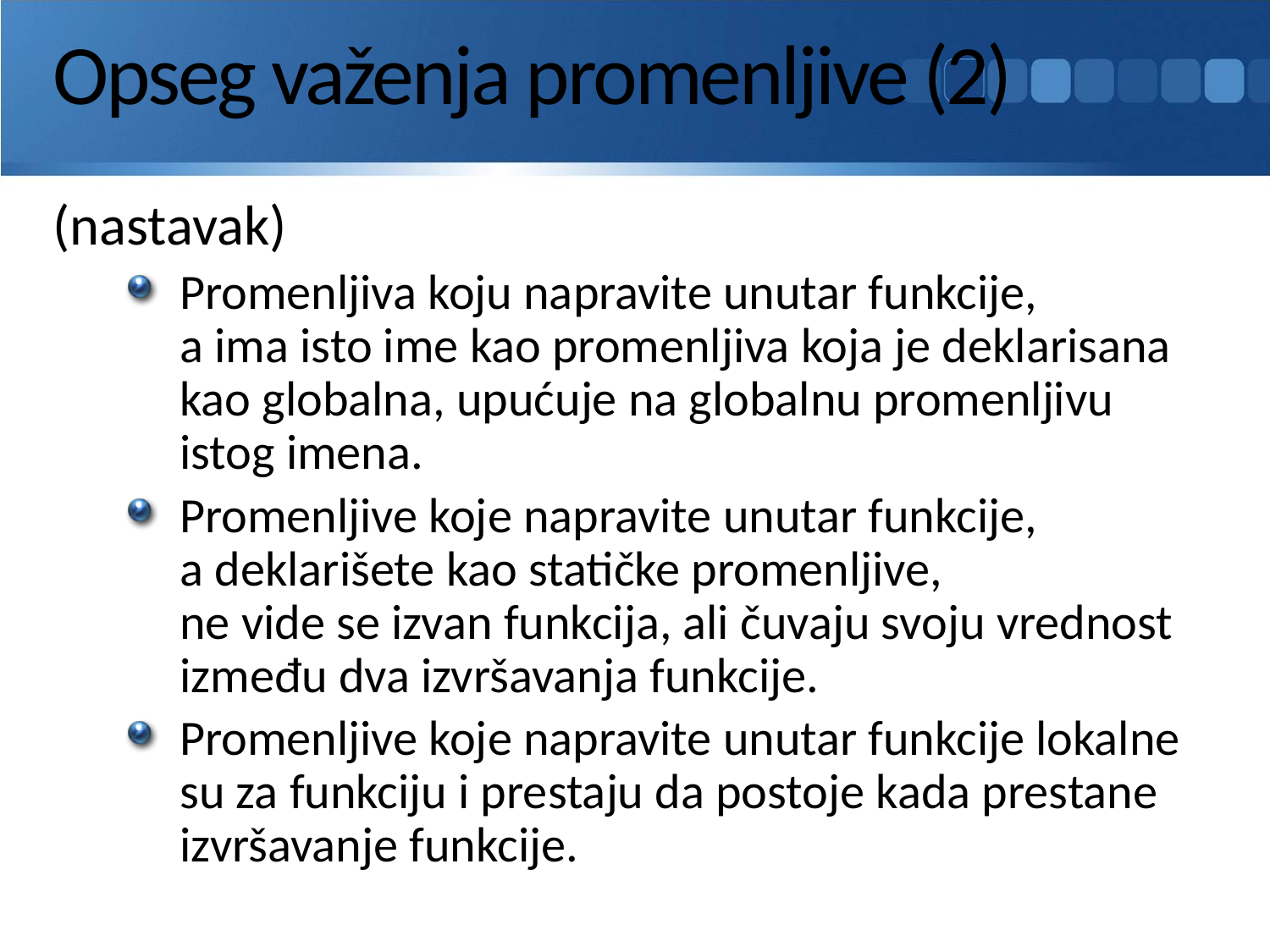

# Opseg važenja promenljive (2)
(nastavak)
Promenljiva koju napravite unutar funkcije,
a ima isto ime kao promenljiva koja je deklarisana kao globalna, upućuje na globalnu promenljivu istog imena.
Promenljive koje napravite unutar funkcije,
a deklarišete kao statičke promenljive,
ne vide se izvan funkcija, ali čuvaju svoju vrednost između dva izvršavanja funkcije.
Promenljive koje napravite unutar funkcije lokalne su za funkciju i prestaju da postoje kada prestane izvršavanje funkcije.